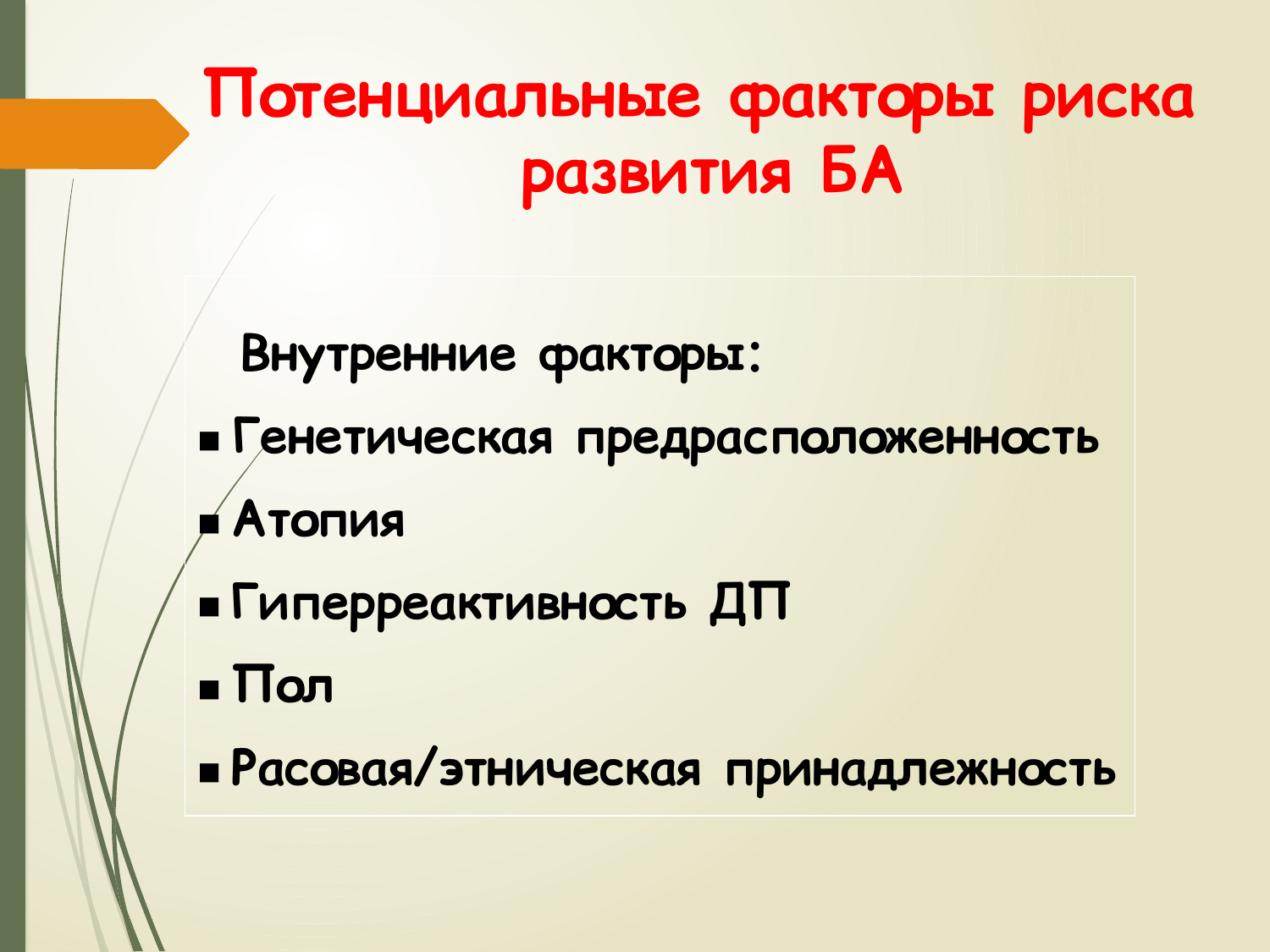

Потенциальные факторы риска
развития БА
  Внутренние факторы:
■ Генетическая предрасположенность
■ Атопия
■ Гиперреактивность ДП
■ Пол
■ Расовая/этническая принадлежность